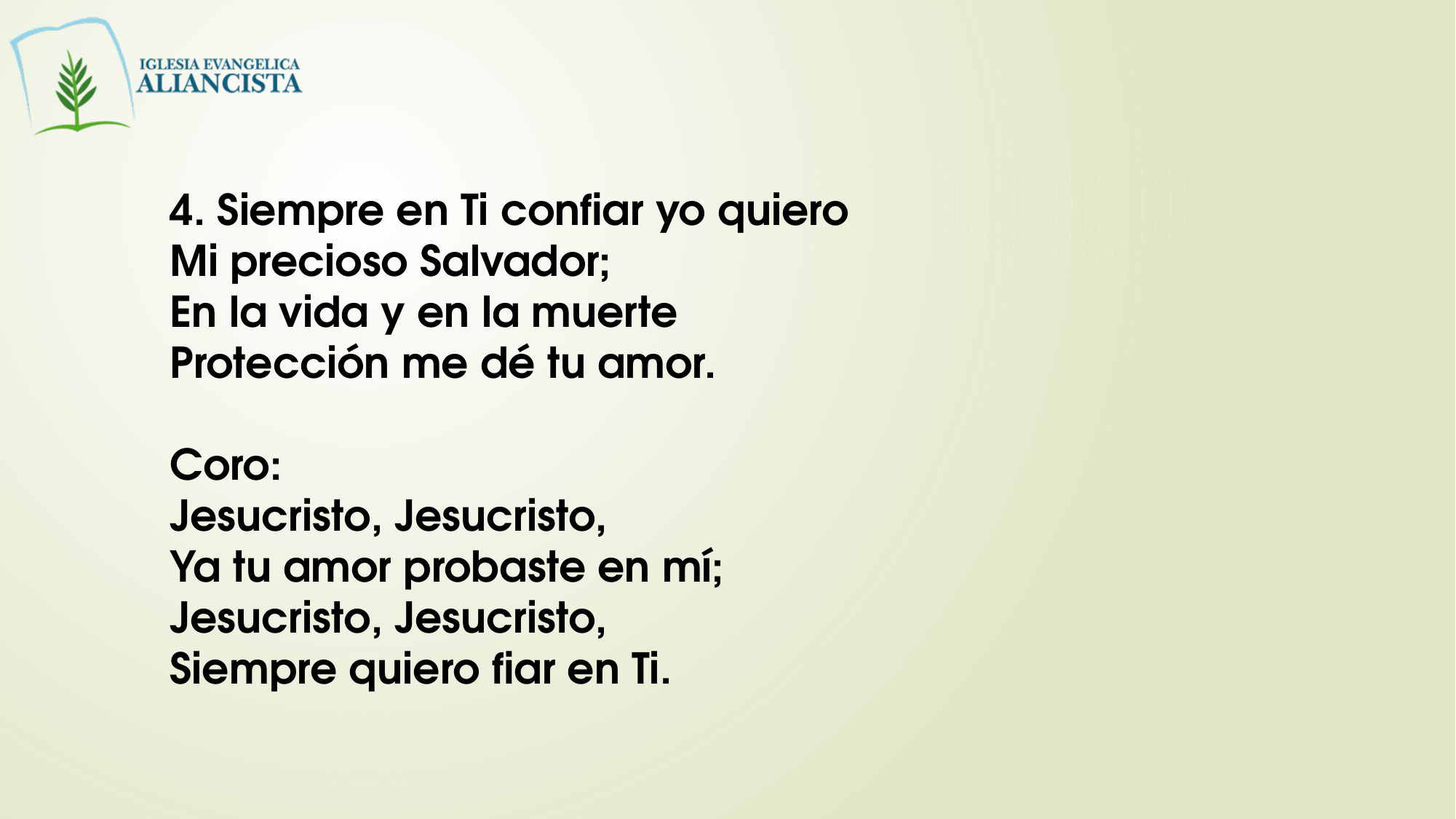

4. Siempre en Ti confiar yo quiero
Mi precioso Salvador;
En la vida y en la muerte
Protección me dé tu amor.

Coro:
Jesucristo, Jesucristo,
Ya tu amor probaste en mí;
Jesucristo, Jesucristo,
Siempre quiero fiar en Ti.